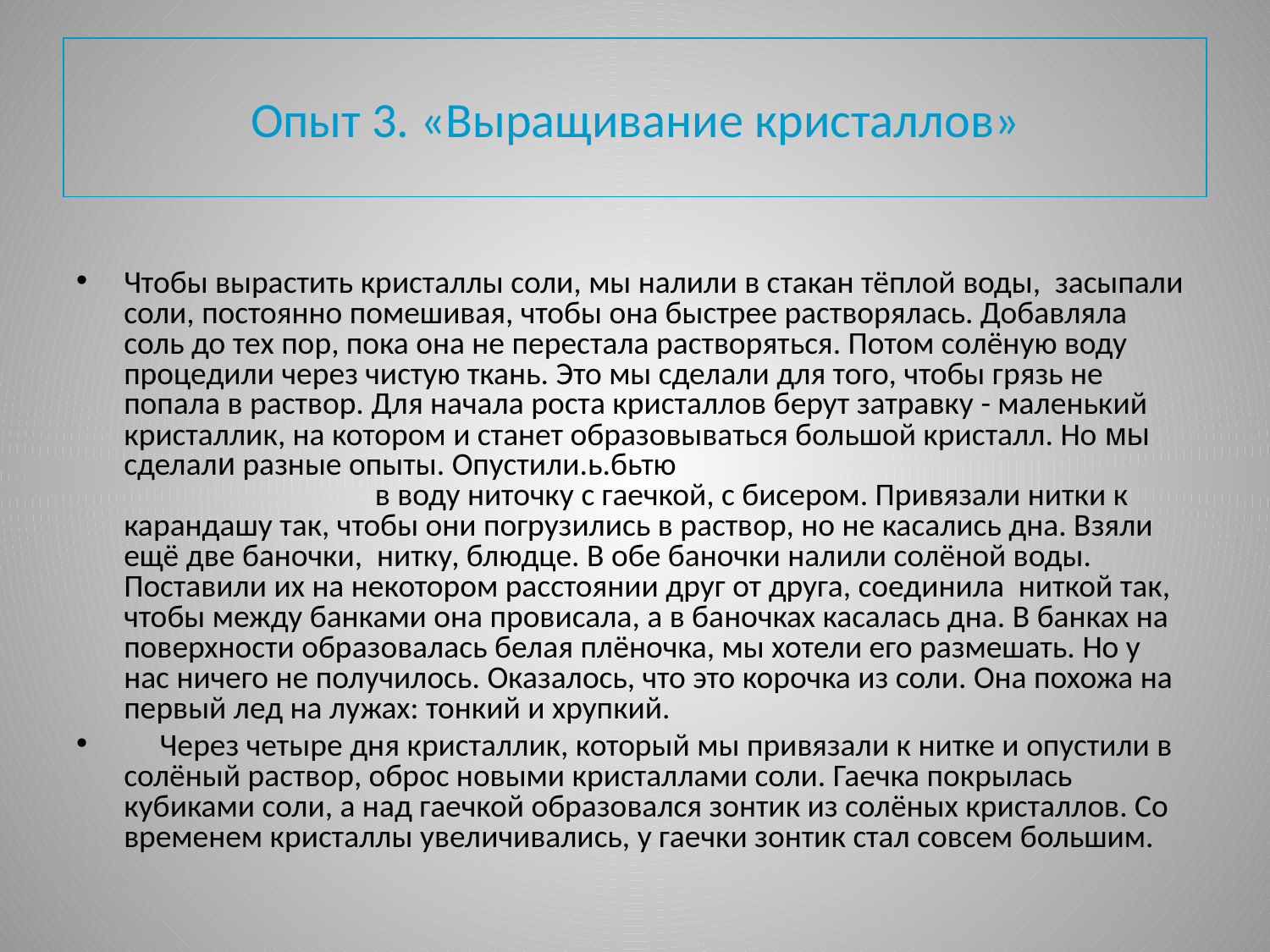

# Опыт 3. «Выращивание кристаллов»

Чтобы вырастить кристаллы соли, мы налили в стакан тёплой воды,  засыпали соли, постоянно помешивая, чтобы она быстрее растворялась. Добавляла соль до тех пор, пока она не перестала растворяться. Потом солёную воду процедили через чистую ткань. Это мы сделали для того, чтобы грязь не попала в раствор. Для начала роста кристаллов берут затравку - маленький кристаллик, на котором и станет образовываться большой кристалл. Но мы сделали разные опыты. Опустили.ь.бьтю                                                                                                           в воду ниточку с гаечкой, с бисером. Привязали нитки к карандашу так, чтобы они погрузились в раствор, но не касались дна. Взяли ещё две баночки,  нитку, блюдце. В обе баночки налили солёной воды. Поставили их на некотором расстоянии друг от друга, соединила  ниткой так, чтобы между банками она провисала, а в баночках касалась дна. В банках на поверхности образовалась белая плёночка, мы хотели его размешать. Но у нас ничего не получилось. Оказалось, что это корочка из соли. Она похожа на первый лед на лужах: тонкий и хрупкий.
     Через четыре дня кристаллик, который мы привязали к нитке и опустили в солёный раствор, оброс новыми кристаллами соли. Гаечка покрылась кубиками соли, а над гаечкой образовался зонтик из солёных кристаллов. Со временем кристаллы увеличивались, у гаечки зонтик стал совсем большим.